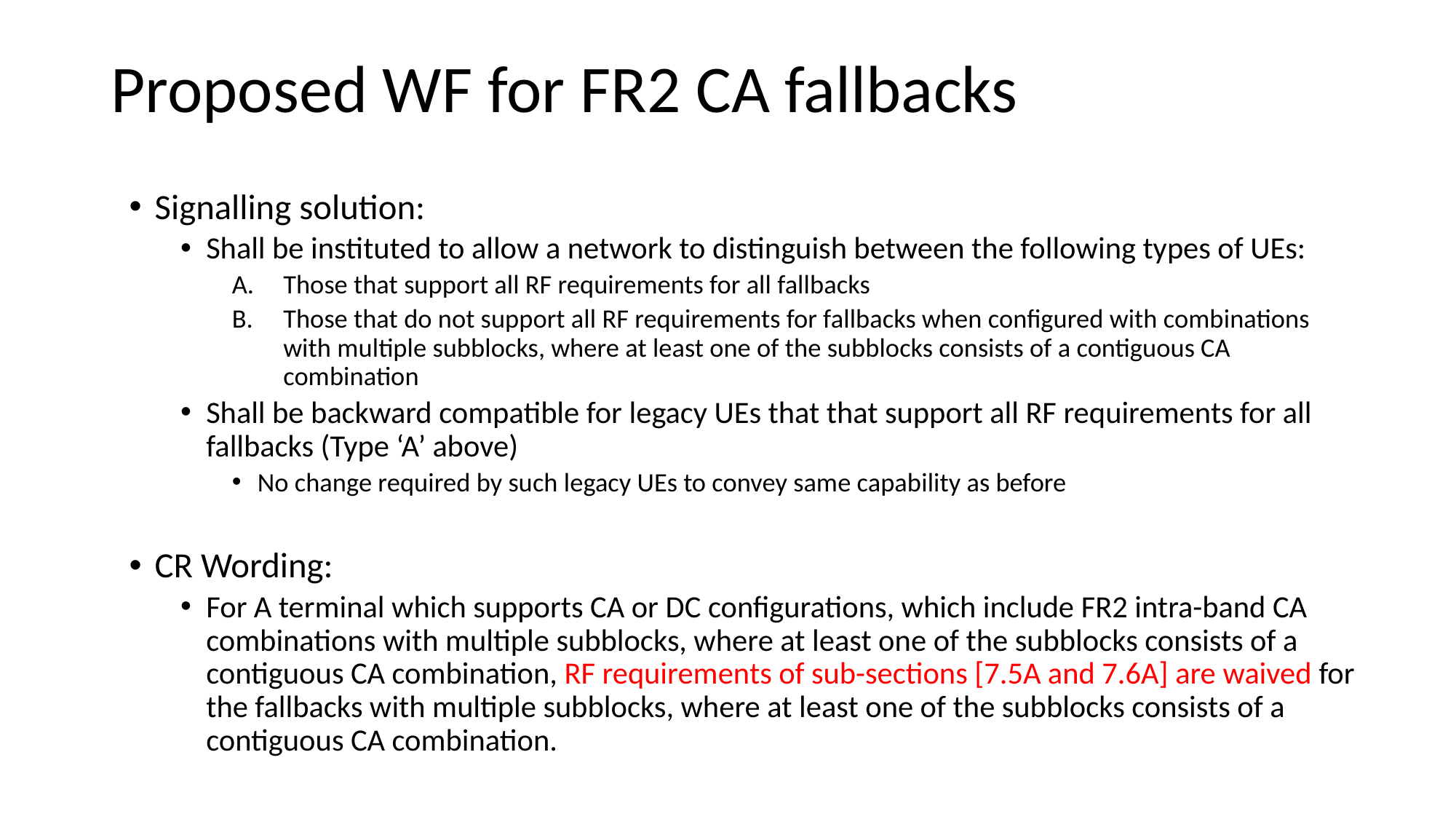

# Proposed WF for FR2 CA fallbacks

Signalling solution:
Shall be instituted to allow a network to distinguish between the following types of UEs:
Those that support all RF requirements for all fallbacks
Those that do not support all RF requirements for fallbacks when configured with combinations with multiple subblocks, where at least one of the subblocks consists of a contiguous CA combination
Shall be backward compatible for legacy UEs that that support all RF requirements for all fallbacks (Type ‘A’ above)
No change required by such legacy UEs to convey same capability as before

CR Wording:
For A terminal which supports CA or DC configurations, which include FR2 intra-band CA combinations with multiple subblocks, where at least one of the subblocks consists of a contiguous CA combination, RF requirements of sub-sections [7.5A and 7.6A] are waived for the fallbacks with multiple subblocks, where at least one of the subblocks consists of a contiguous CA combination.